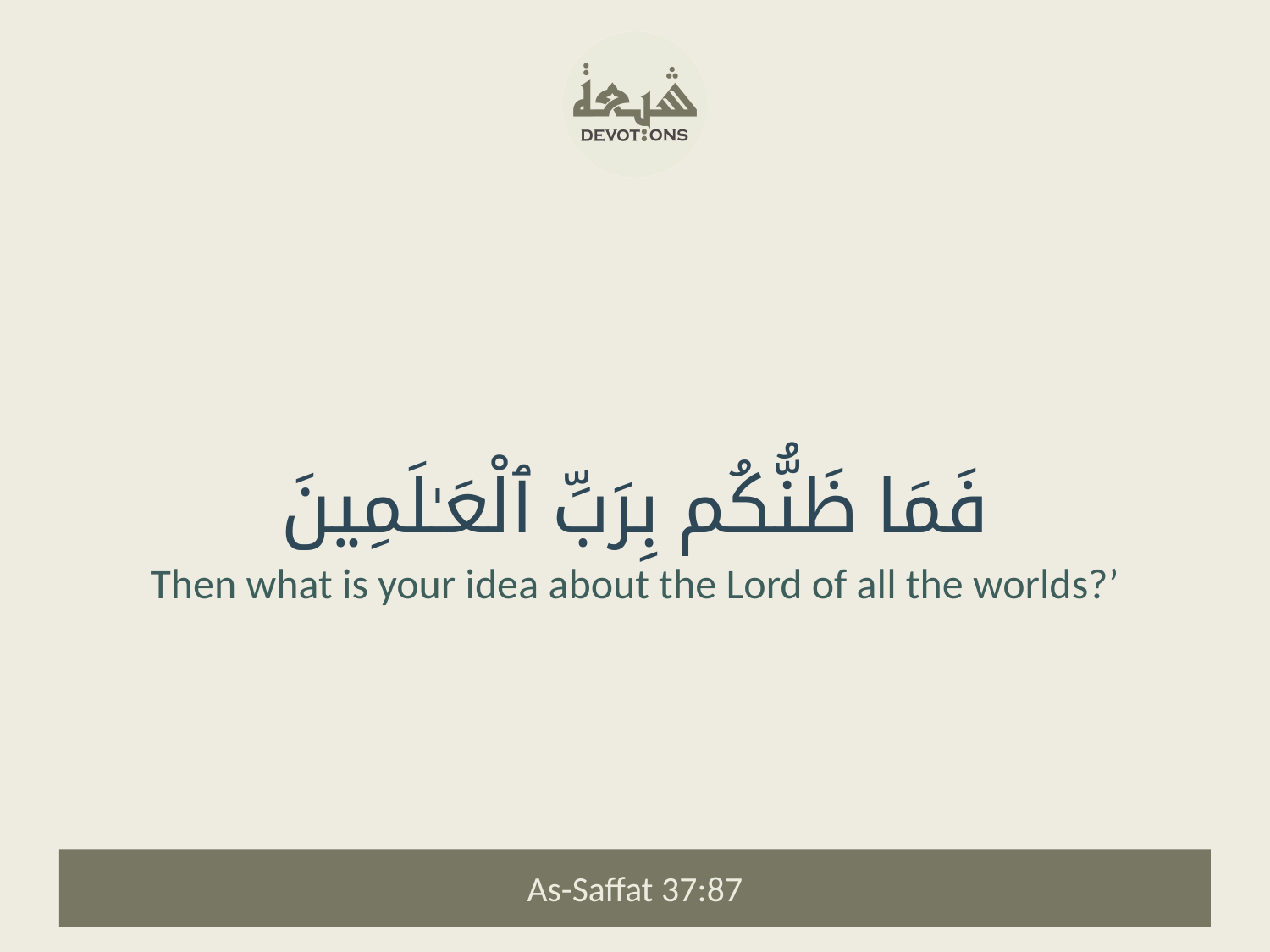

فَمَا ظَنُّكُم بِرَبِّ ٱلْعَـٰلَمِينَ
Then what is your idea about the Lord of all the worlds?’
As-Saffat 37:87